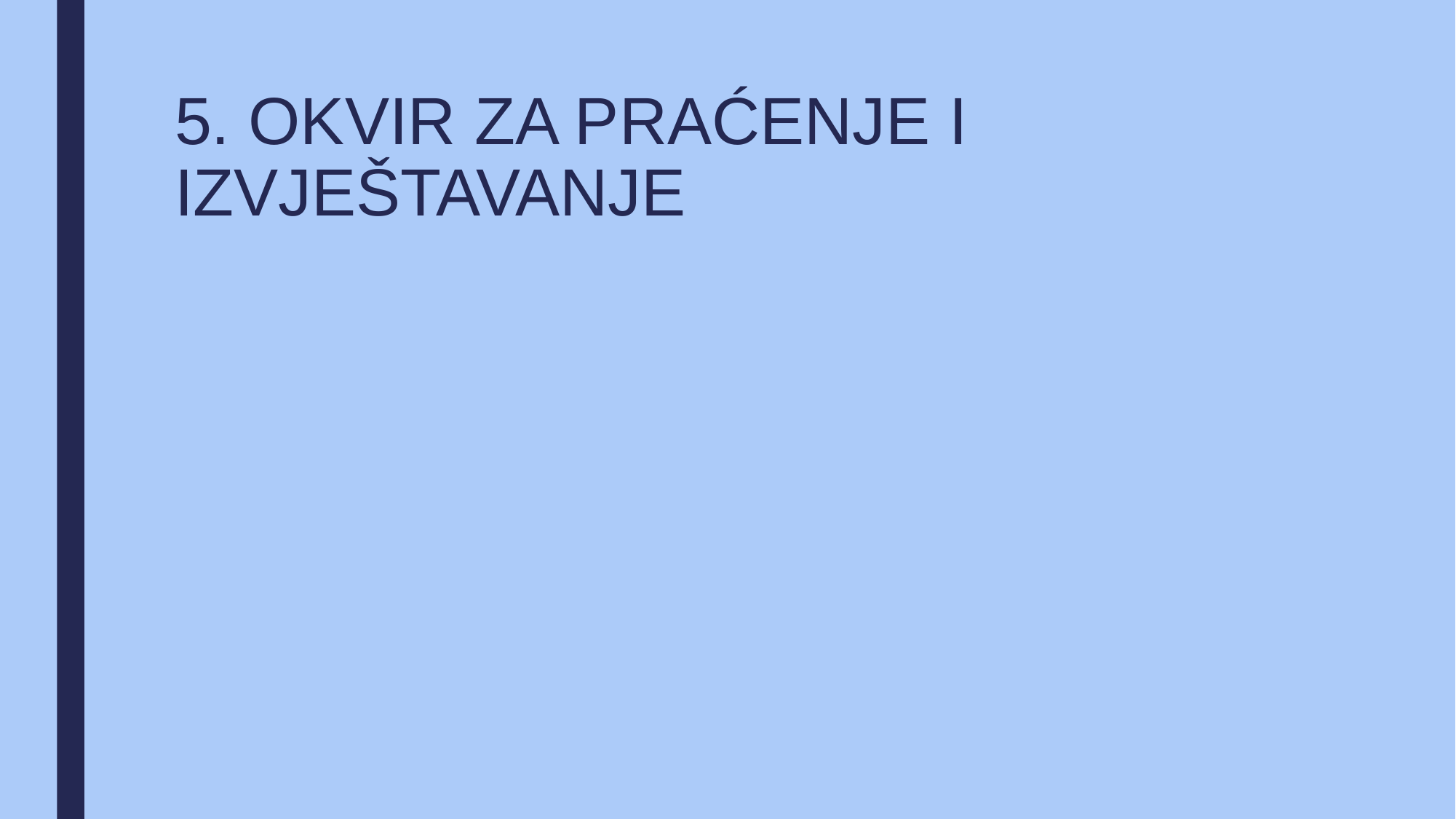

# 5. OKVIR ZA PRAĆENJE I IZVJEŠTAVANJE